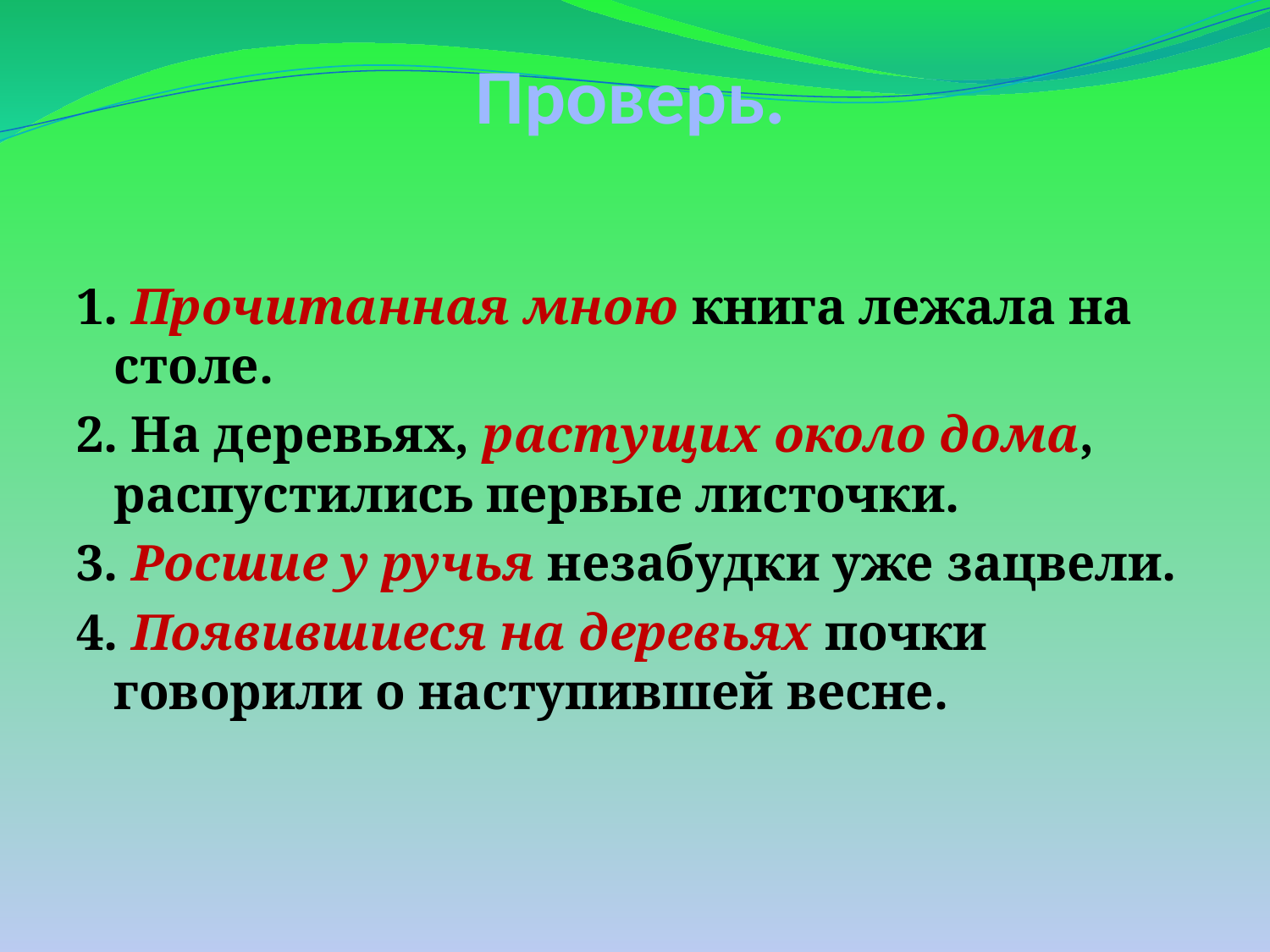

# Проверь.
1. Прочитанная мною книга лежала на столе.
2. На деревьях, растущих около дома, распустились первые листочки.
3. Росшие у ручья незабудки уже зацвели.
4. Появившиеся на деревьях почки говорили о наступившей весне.